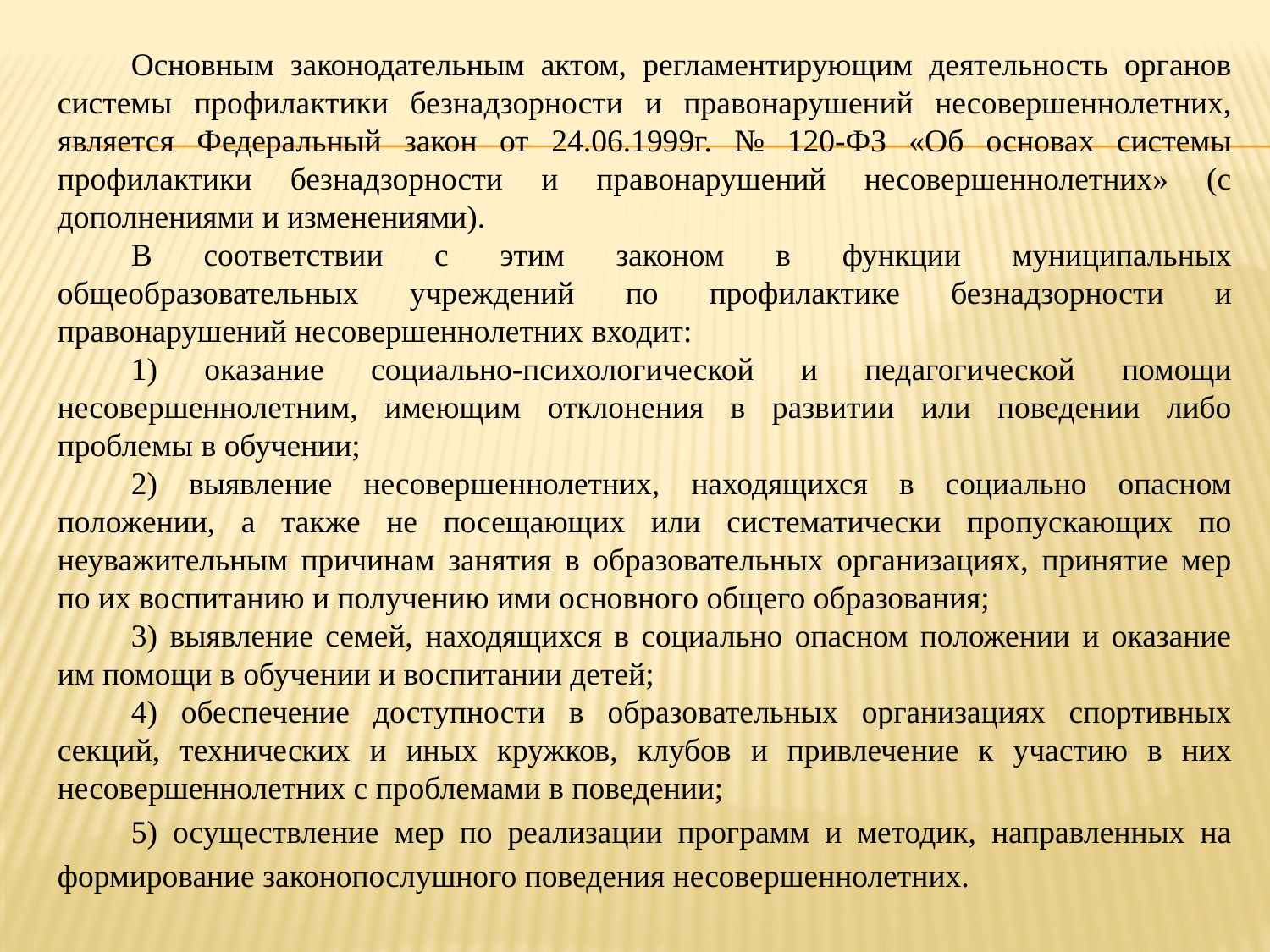

Основным законодательным актом, регламентирующим деятельность органов системы профилактики безнадзорности и правонарушений несовершеннолетних, является Федеральный закон от 24.06.1999г. № 120-ФЗ «Об основах системы профилактики безнадзорности и правонарушений несовершеннолетних» (с дополнениями и изменениями).
В соответствии с этим законом в функции муниципальных общеобразовательных учреждений по профилактике безнадзорности и правонарушений несовершеннолетних входит:
1) оказание социально-психологической и педагогической помощи несовершеннолетним, имеющим отклонения в развитии или поведении либо проблемы в обучении;
2) выявление несовершеннолетних, находящихся в социально опасном положении, а также не посещающих или систематически пропускающих по неуважительным причинам занятия в образовательных организациях, принятие мер по их воспитанию и получению ими основного общего образования;
3) выявление семей, находящихся в социально опасном положении и оказание им помощи в обучении и воспитании детей;
4) обеспечение доступности в образовательных организациях спортивных секций, технических и иных кружков, клубов и привлечение к участию в них несовершеннолетних с проблемами в поведении;
5) осуществление мер по реализации программ и методик, направленных на формирование законопослушного поведения несовершеннолетних.